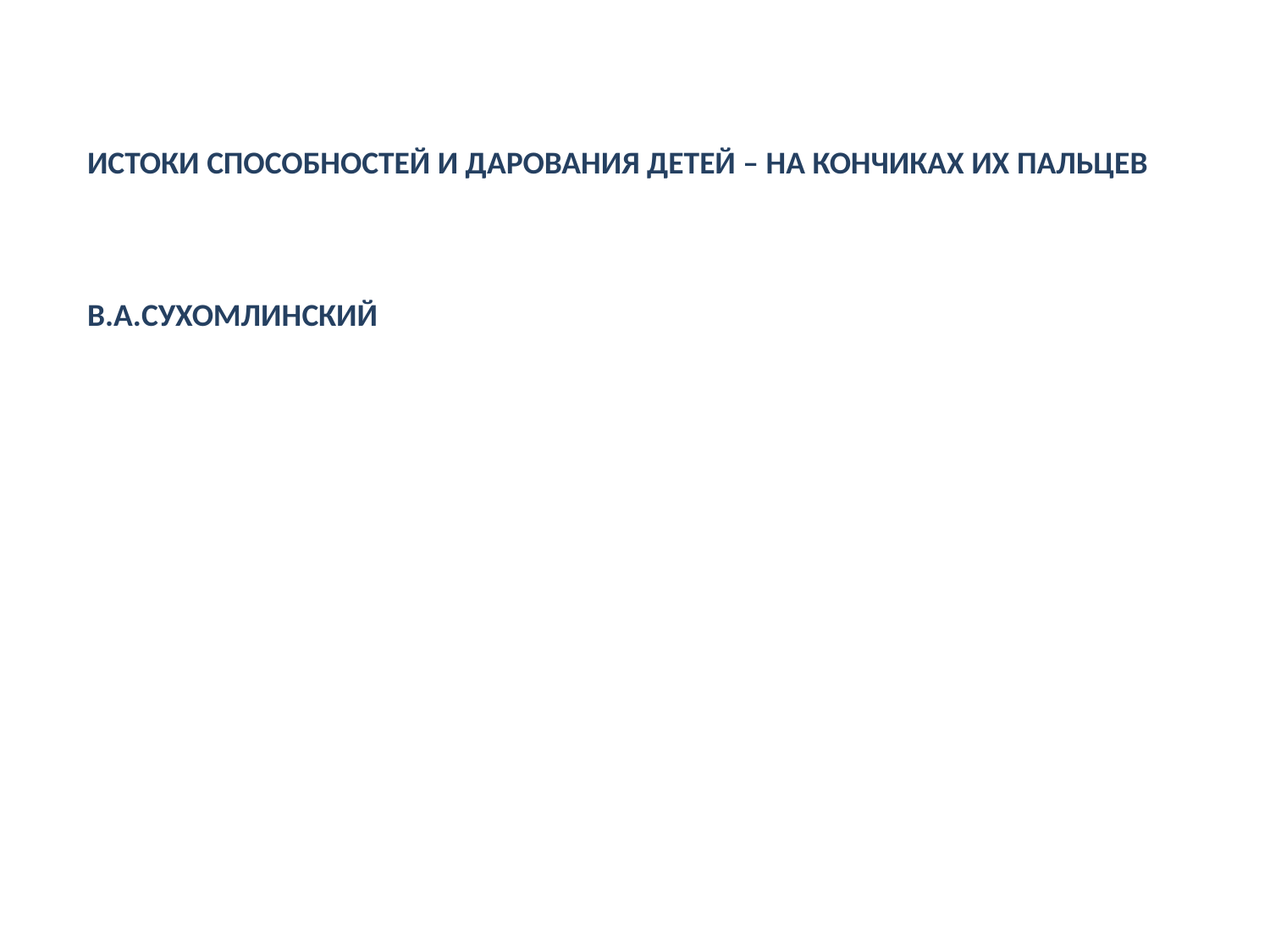

ИСТОКИ СПОСОБНОСТЕЙ И ДАРОВАНИЯ ДЕТЕЙ – НА КОНЧИКАХ ИХ ПАЛЬЦЕВ

В.А.СУХОМЛИНСКИЙ